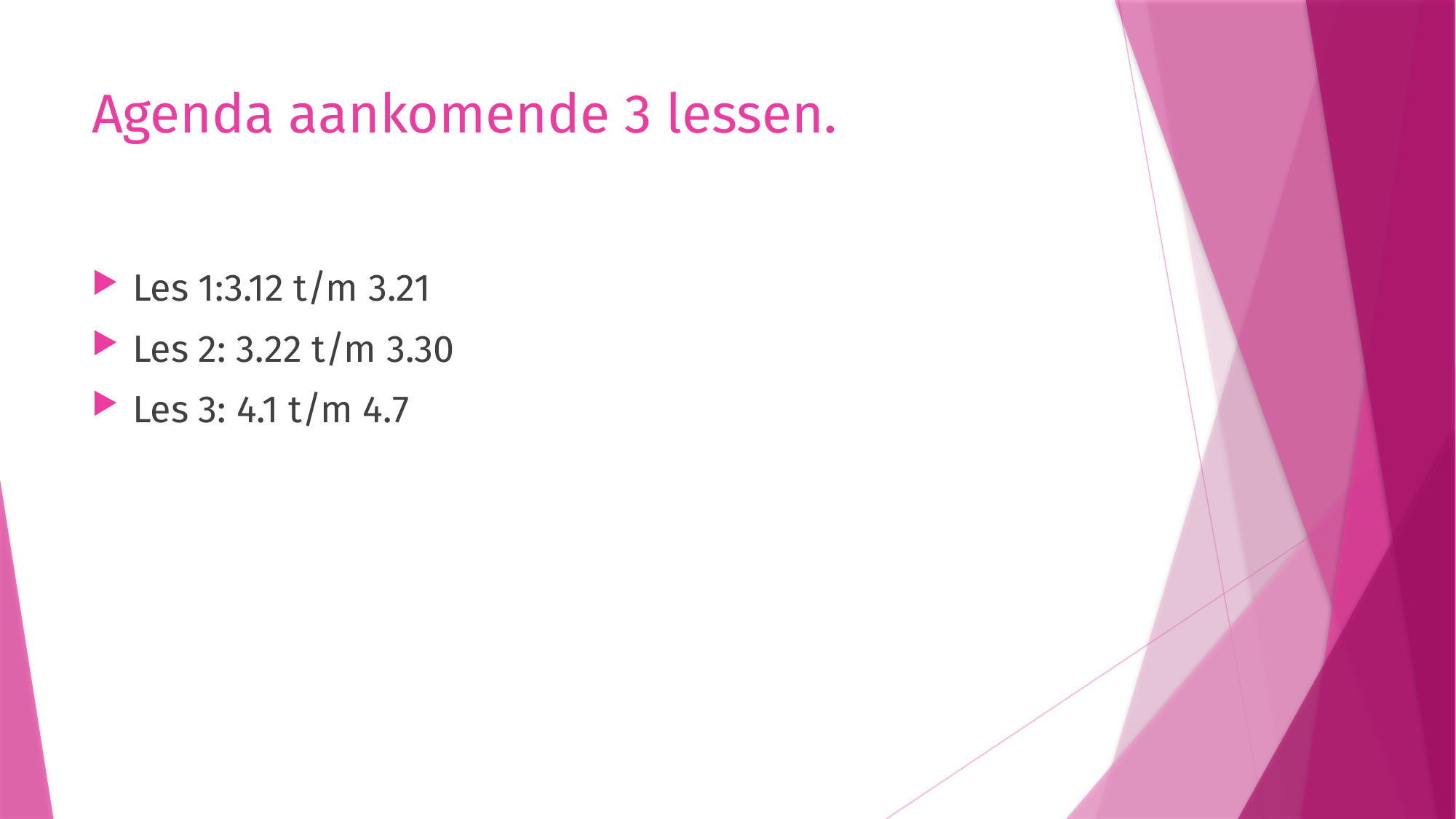

# Agenda aankomende 3 lessen.
Les 1:3.12 t/m 3.21
Les 2: 3.22 t/m 3.30
Les 3: 4.1 t/m 4.7